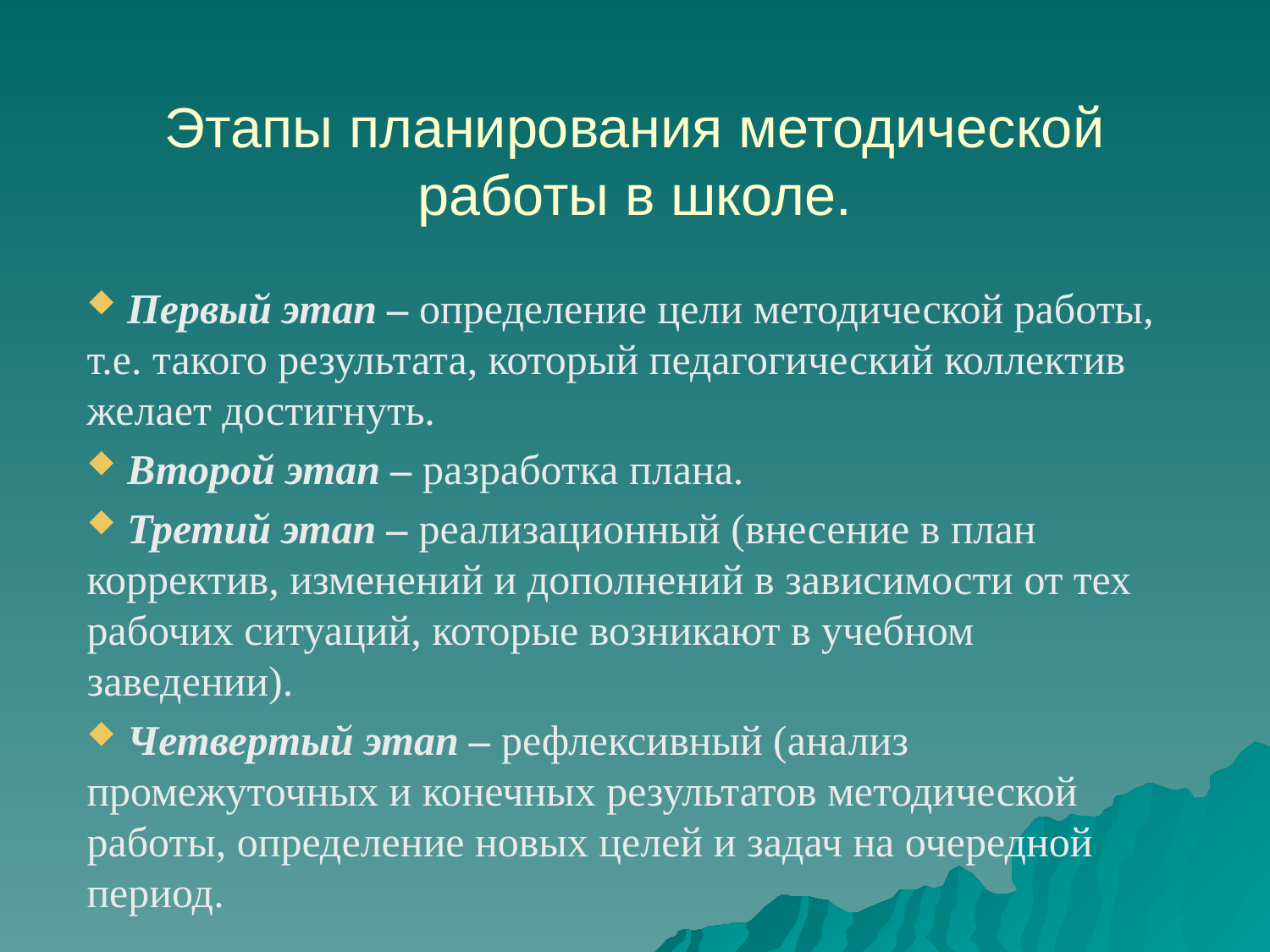

# Этапы планирования методической работы в школе.
 Первый этап – определение цели методической работы, т.е. такого результата, который педагогический коллектив желает достигнуть.
 Второй этап – разработка плана.
 Третий этап – реализационный (внесение в план корректив, изменений и дополнений в зависимости от тех рабочих ситуаций, которые возникают в учебном заведении).
 Четвертый этап – рефлексивный (анализ промежуточных и конечных результатов методической работы, определение новых целей и задач на очередной период.